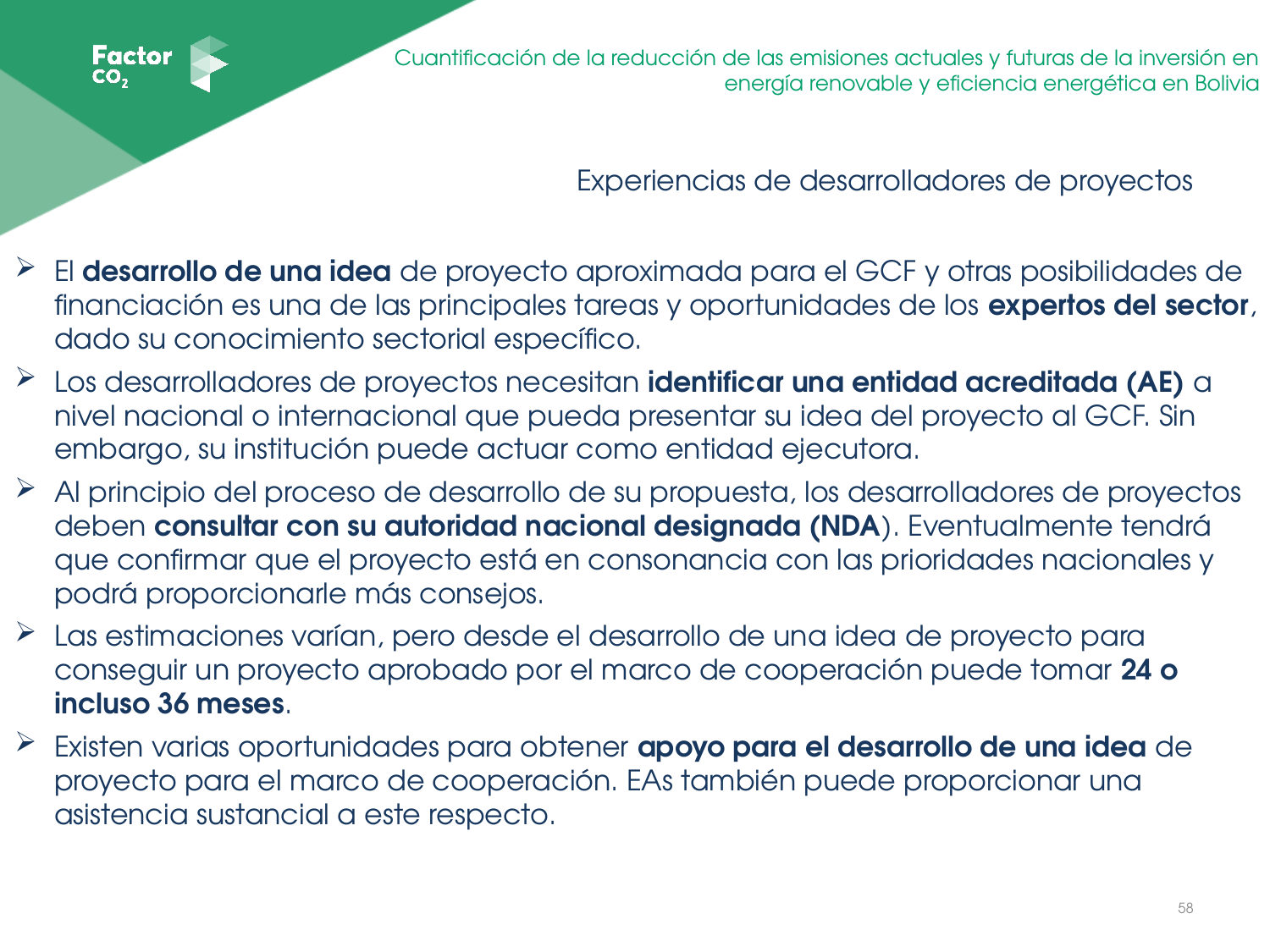

Experiencias de desarrolladores de proyectos
El desarrollo de una idea de proyecto aproximada para el GCF y otras posibilidades de financiación es una de las principales tareas y oportunidades de los expertos del sector, dado su conocimiento sectorial específico.
Los desarrolladores de proyectos necesitan identificar una entidad acreditada (AE) a nivel nacional o internacional que pueda presentar su idea del proyecto al GCF. Sin embargo, su institución puede actuar como entidad ejecutora.
Al principio del proceso de desarrollo de su propuesta, los desarrolladores de proyectos deben consultar con su autoridad nacional designada (NDA). Eventualmente tendrá que confirmar que el proyecto está en consonancia con las prioridades nacionales y podrá proporcionarle más consejos.
Las estimaciones varían, pero desde el desarrollo de una idea de proyecto para conseguir un proyecto aprobado por el marco de cooperación puede tomar 24 o incluso 36 meses.
Existen varias oportunidades para obtener apoyo para el desarrollo de una idea de proyecto para el marco de cooperación. EAs también puede proporcionar una asistencia sustancial a este respecto.
58